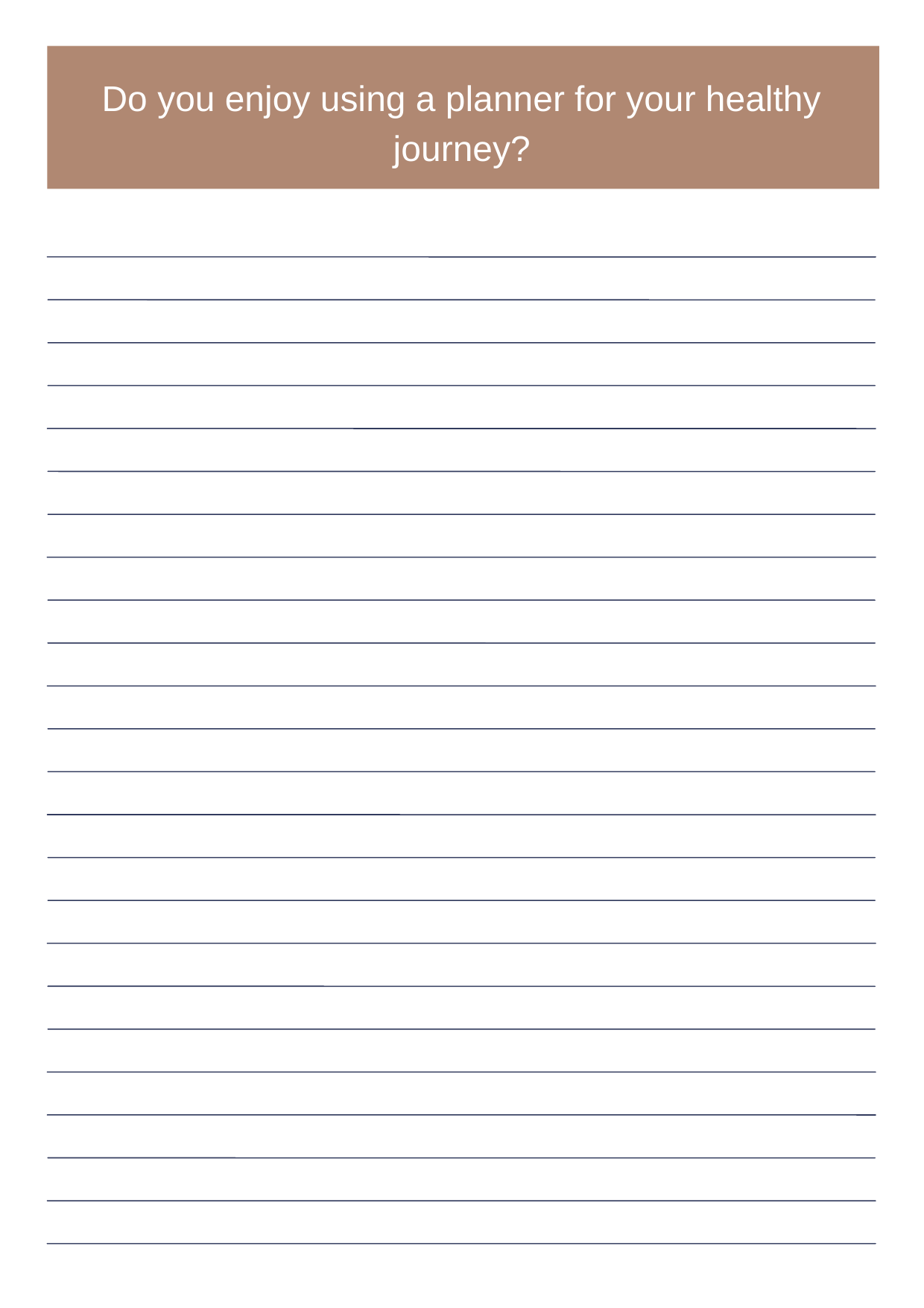

Do you enjoy using a planner for your healthy journey?